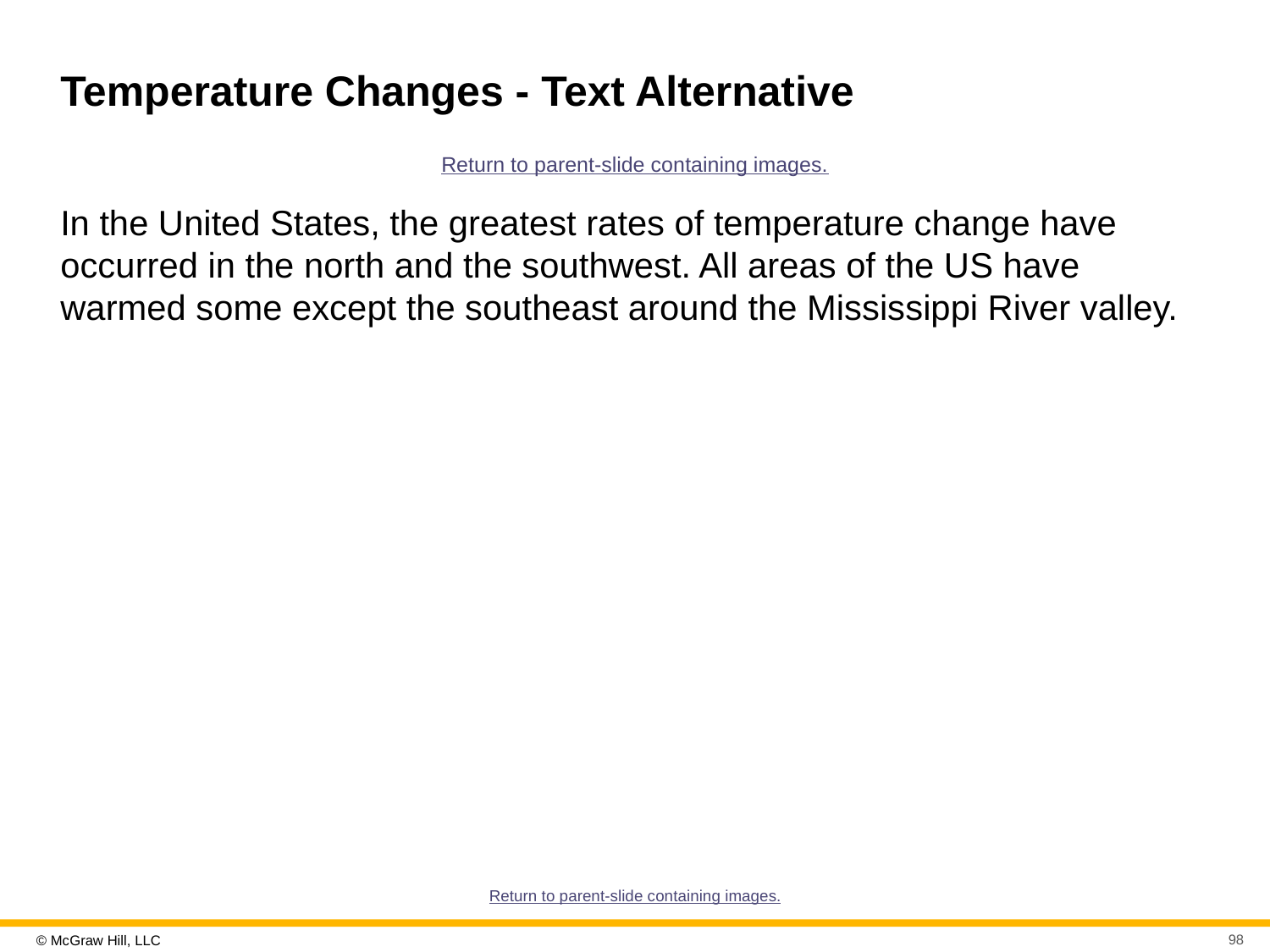

# Temperature Changes - Text Alternative
Return to parent-slide containing images.
In the United States, the greatest rates of temperature change have occurred in the north and the southwest. All areas of the US have warmed some except the southeast around the Mississippi River valley.
Return to parent-slide containing images.
98